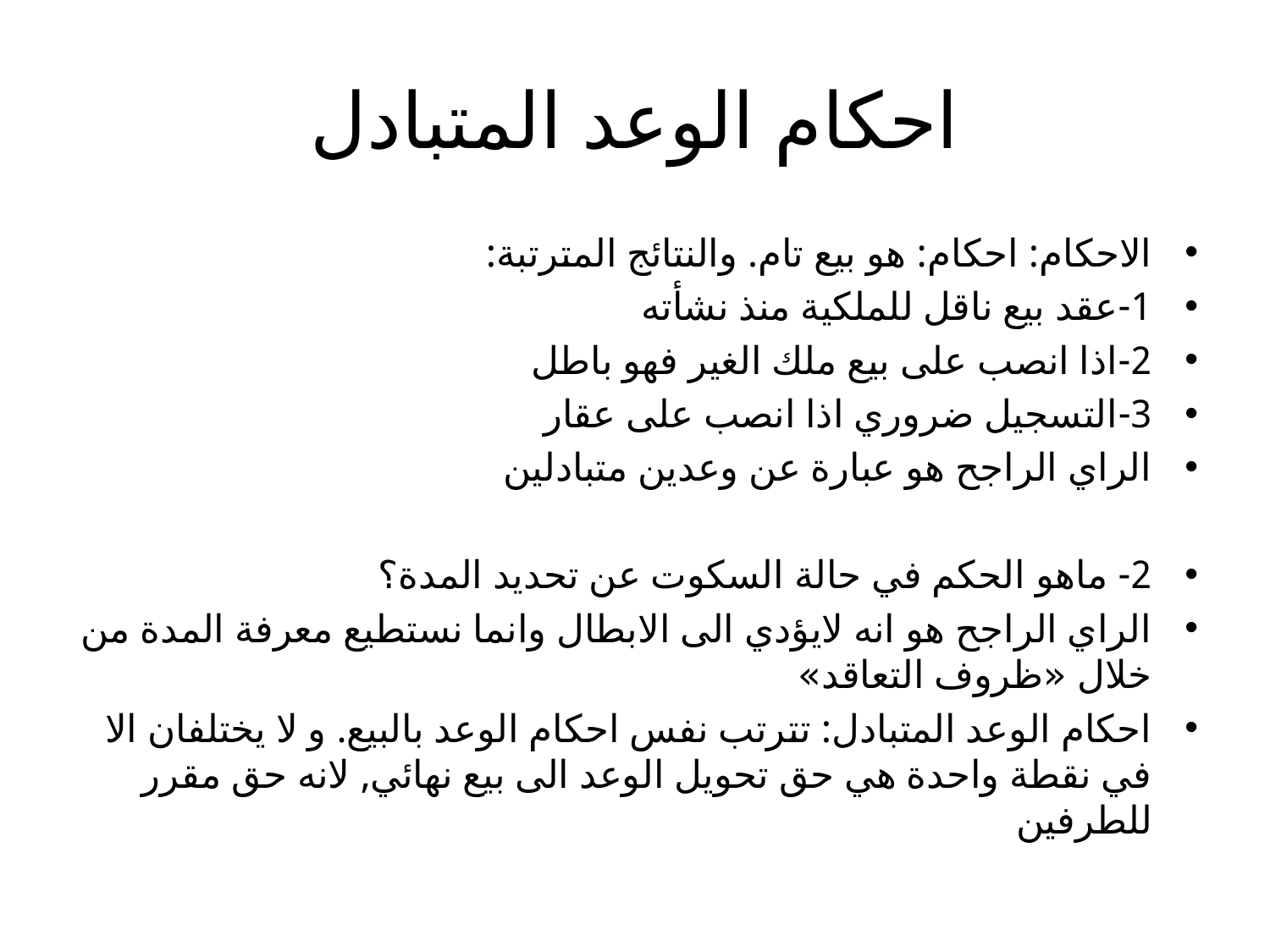

# احكام الوعد المتبادل
الاحكام: احكام: هو بيع تام. والنتائج المترتبة:
1-عقد بيع ناقل للملكية منذ نشأته
2-اذا انصب على بيع ملك الغير فهو باطل
3-التسجيل ضروري اذا انصب على عقار
الراي الراجح هو عبارة عن وعدين متبادلين

2- ماهو الحكم في حالة السكوت عن تحديد المدة؟
الراي الراجح هو انه لايؤدي الى الابطال وانما نستطيع معرفة المدة من خلال «ظروف التعاقد»
احكام الوعد المتبادل: تترتب نفس احكام الوعد بالبيع. و لا يختلفان الا في نقطة واحدة هي حق تحويل الوعد الى بيع نهائي, لانه حق مقرر للطرفين